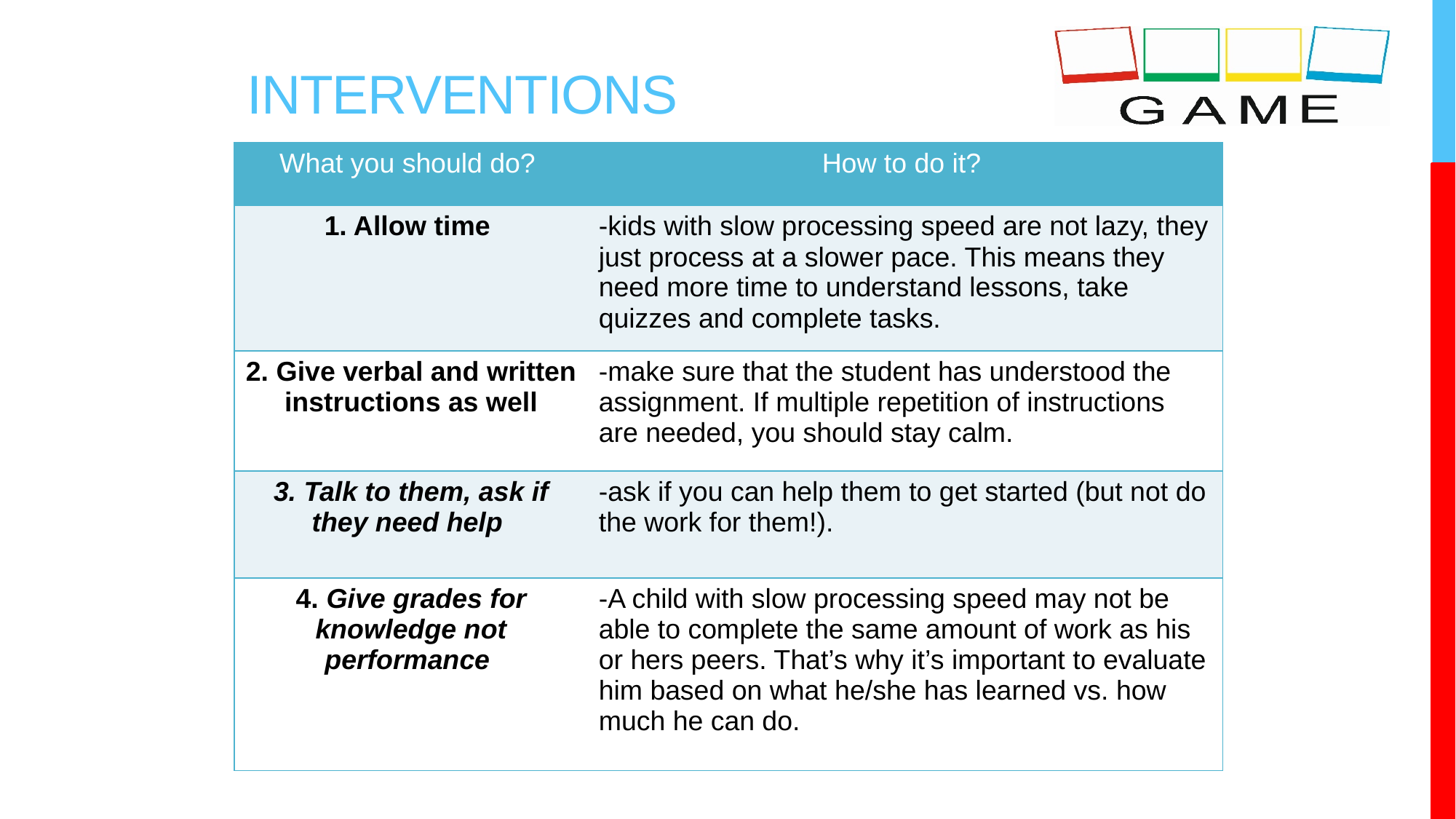

# interventions
| What you should do? | How to do it? |
| --- | --- |
| 1. Allow time | -kids with slow processing speed are not lazy, they just process at a slower pace. This means they need more time to understand lessons, take quizzes and complete tasks. |
| 2. Give verbal and written instructions as well | -make sure that the student has understood the assignment. If multiple repetition of instructions are needed, you should stay calm. |
| 3. Talk to them, ask if they need help | -ask if you can help them to get started (but not do the work for them!). |
| 4. Give grades for knowledge not performance | -A child with slow processing speed may not be able to complete the same amount of work as his or hers peers. That’s why it’s important to evaluate him based on what he/she has learned vs. how much he can do. |